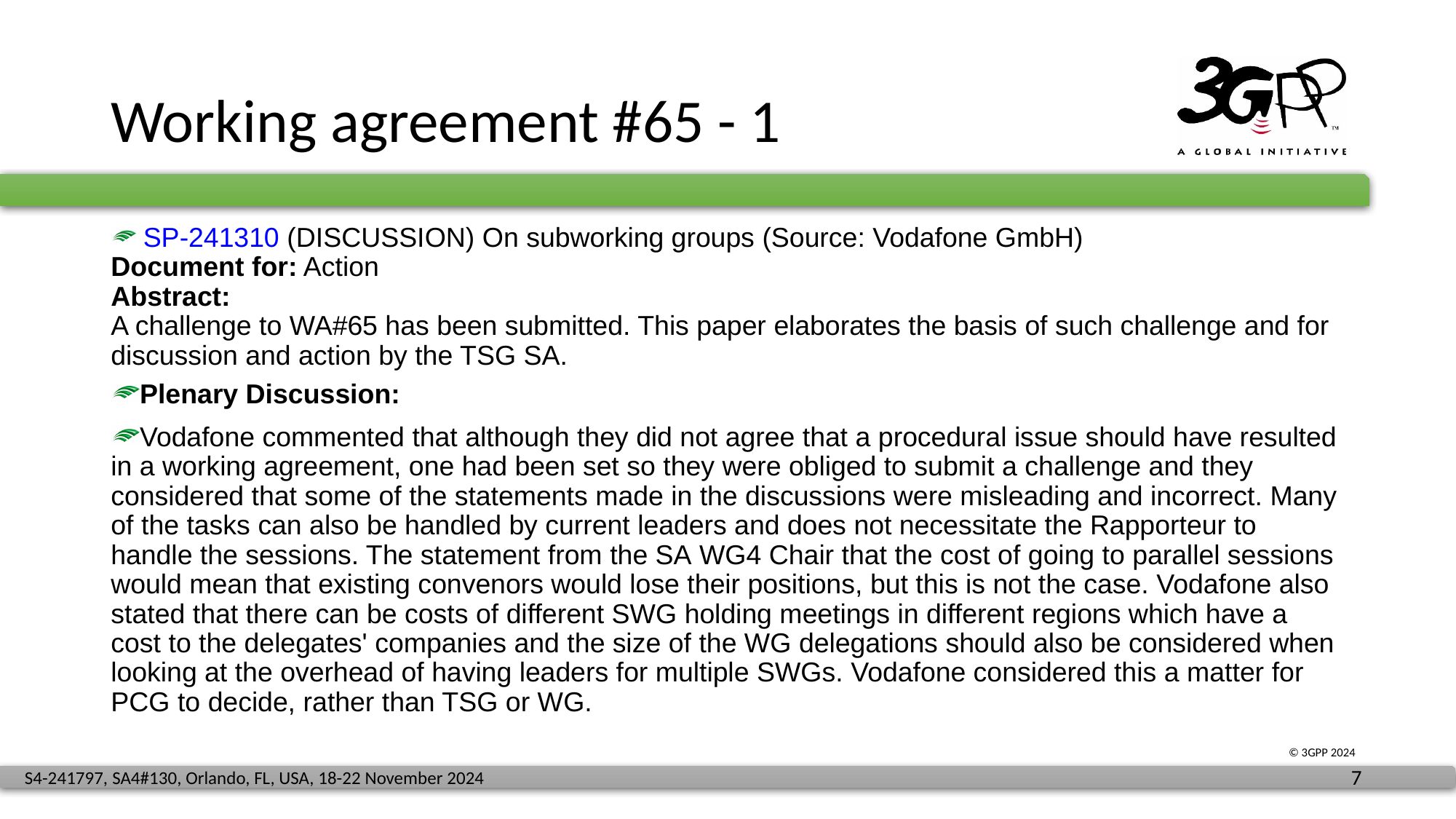

# Working agreement #65 - 1
 SP-241310 (DISCUSSION) On subworking groups (Source: Vodafone GmbH)
Document for: Action
Abstract:
A challenge to WA#65 has been submitted. This paper elaborates the basis of such challenge and for discussion and action by the TSG SA.
Plenary Discussion:
Vodafone commented that although they did not agree that a procedural issue should have resulted in a working agreement, one had been set so they were obliged to submit a challenge and they considered that some of the statements made in the discussions were misleading and incorrect. Many of the tasks can also be handled by current leaders and does not necessitate the Rapporteur to handle the sessions. The statement from the SA WG4 Chair that the cost of going to parallel sessions would mean that existing convenors would lose their positions, but this is not the case. Vodafone also stated that there can be costs of different SWG holding meetings in different regions which have a cost to the delegates' companies and the size of the WG delegations should also be considered when looking at the overhead of having leaders for multiple SWGs. Vodafone considered this a matter for PCG to decide, rather than TSG or WG.